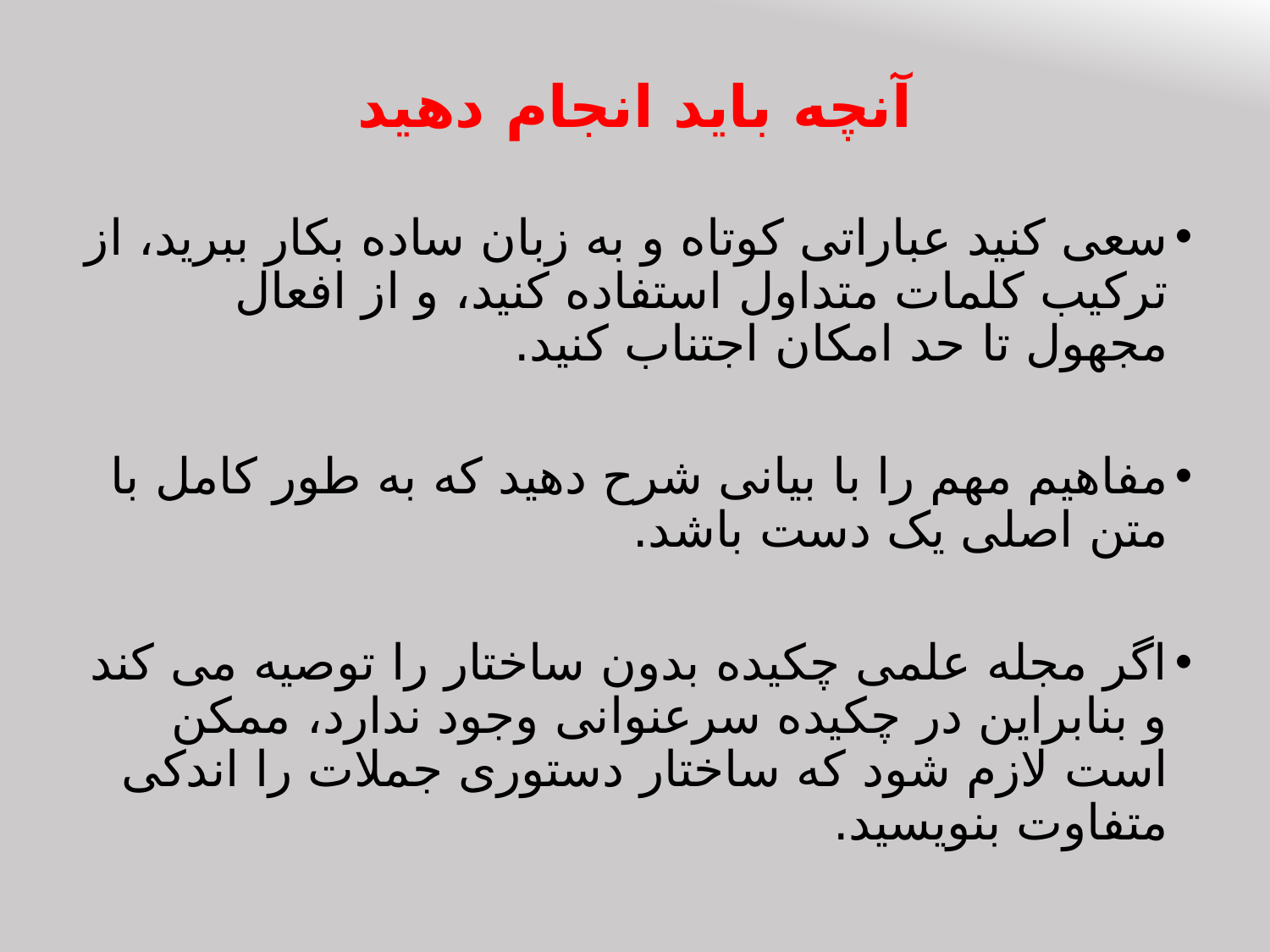

# آنچه باید انجام دهید
سعی کنید عباراتی کوتاه و به زبان ساده بکار ببرید، از ترکیب کلمات متداول استفاده کنید، و از افعال مجهول تا حد امکان اجتناب کنید.

مفاهیم مهم را با بیانی شرح دهید که به طور کامل با متن اصلی یک دست باشد.

اگر مجله علمی چکیده بدون ساختار را توصیه می کند و بنابراین در چکیده سرعنوانی وجود ندارد، ممکن است لازم شود که ساختار دستوری جملات را اندکی متفاوت بنویسید.